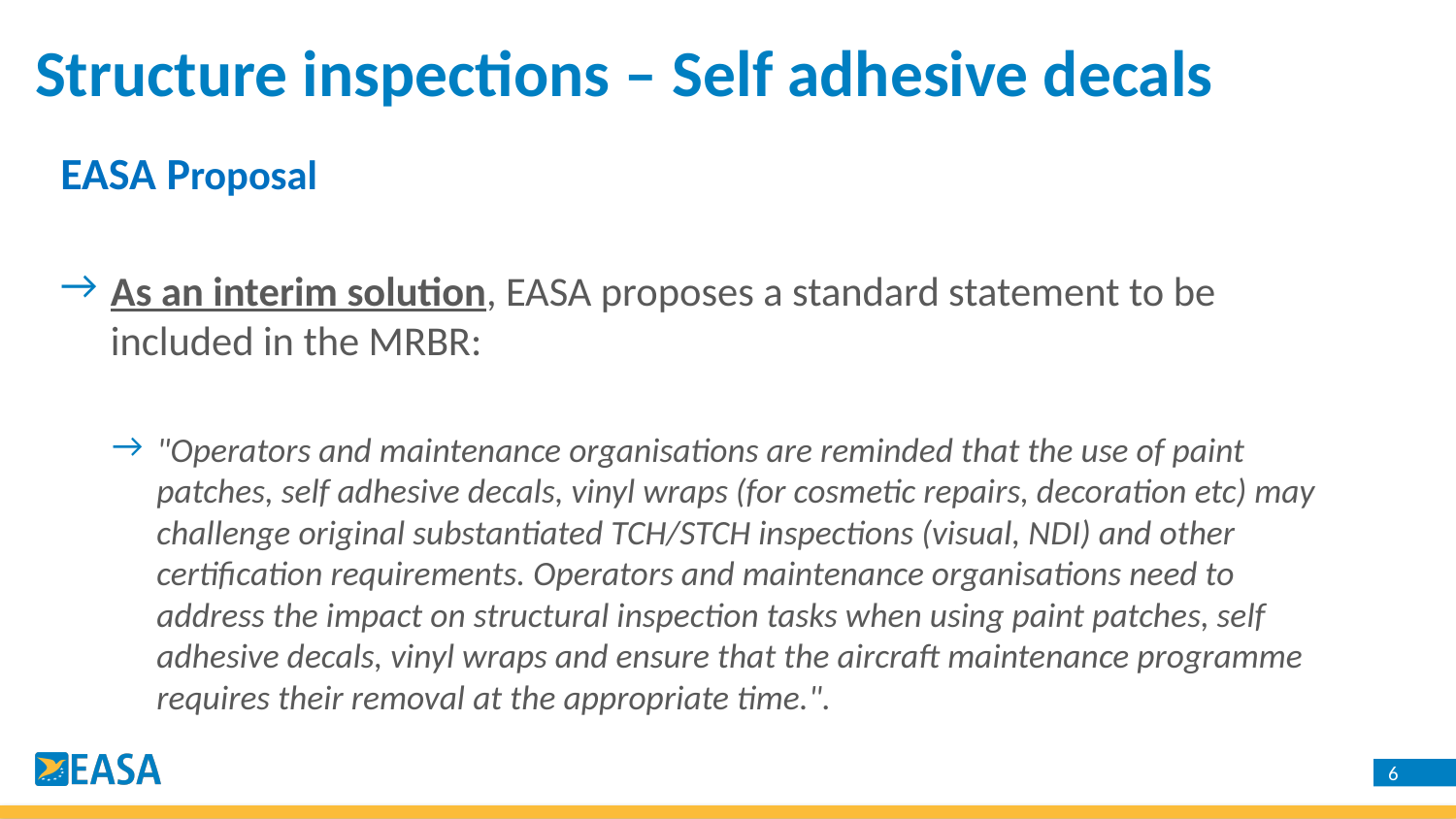

# Structure inspections – Self adhesive decals
EASA Proposal

As an interim solution, EASA proposes a standard statement to be included in the MRBR:

"Operators and maintenance organisations are reminded that the use of paint patches, self adhesive decals, vinyl wraps (for cosmetic repairs, decoration etc) may challenge original substantiated TCH/STCH inspections (visual, NDI) and other certification requirements. Operators and maintenance organisations need to address the impact on structural inspection tasks when using paint patches, self adhesive decals, vinyl wraps and ensure that the aircraft maintenance programme requires their removal at the appropriate time.".